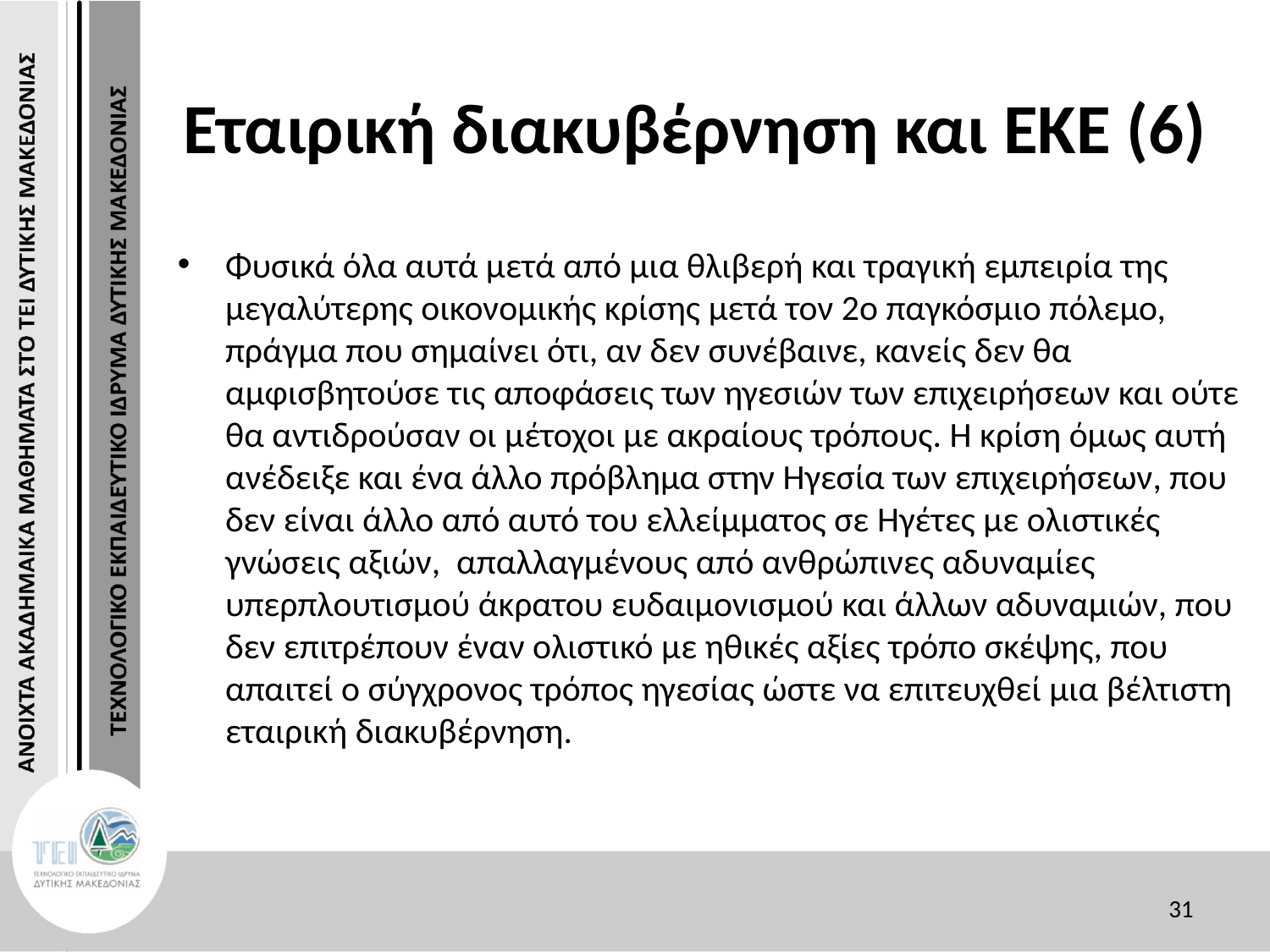

# Εταιρική διακυβέρνηση και ΕΚΕ (6)
Φυσικά όλα αυτά μετά από μια θλιβερή και τραγική εμπειρία της μεγαλύτερης οικονομικής κρίσης μετά τον 2ο παγκόσμιο πόλεμο, πράγμα που σημαίνει ότι, αν δεν συνέβαινε, κανείς δεν θα αμφισβητούσε τις αποφάσεις των ηγεσιών των επιχειρήσεων και ούτε θα αντιδρούσαν οι μέτοχοι με ακραίους τρόπους. Η κρίση όμως αυτή ανέδειξε και ένα άλλο πρόβλημα στην Ηγεσία των επιχειρήσεων, που δεν είναι άλλο από αυτό του ελλείμματος σε Ηγέτες με ολιστικές γνώσεις αξιών,  απαλλαγμένους από ανθρώπινες αδυναμίες υπερπλουτισμού άκρατου ευδαιμονισμού και άλλων αδυναμιών, που δεν επιτρέπουν έναν ολιστικό με ηθικές αξίες τρόπο σκέψης, που απαιτεί ο σύγχρονος τρόπος ηγεσίας ώστε να επιτευχθεί μια βέλτιστη εταιρική διακυβέρνηση.
31